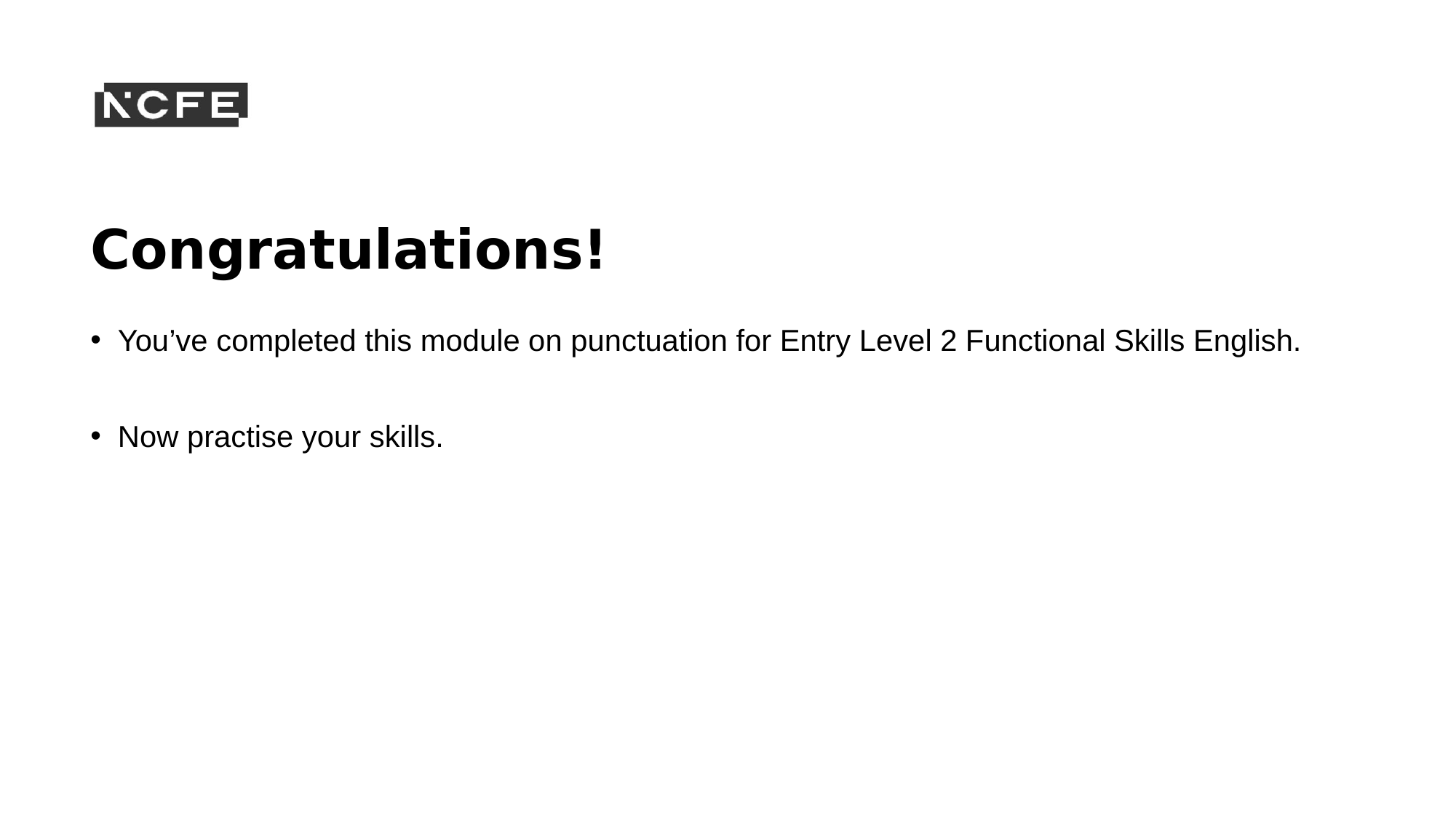

# Congratulations!
You’ve completed this module on punctuation for Entry Level 2 Functional Skills English.

Now practise your skills.